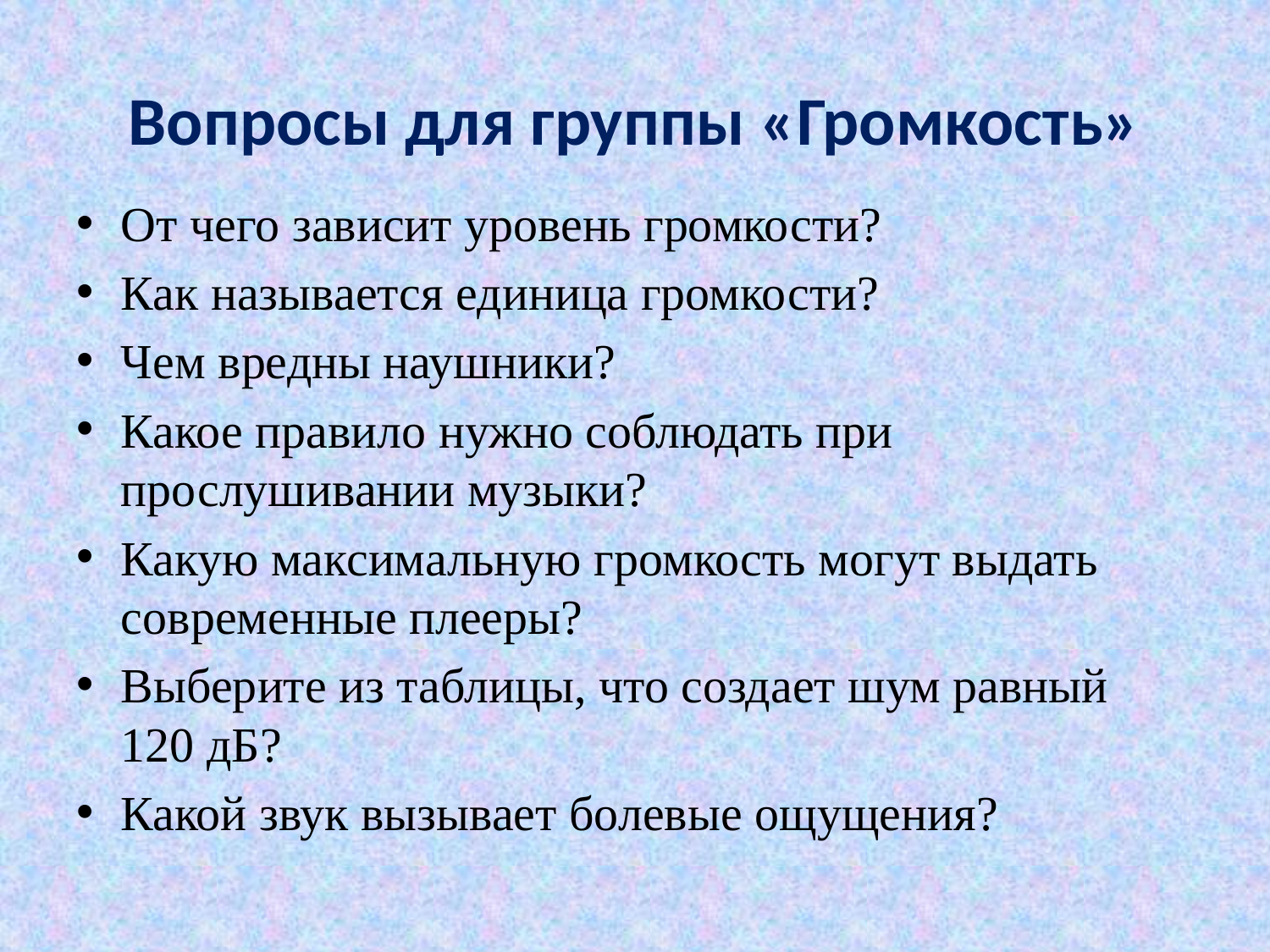

# Вопросы для группы «Громкость»
От чего зависит уровень громкости?
Как называется единица громкости?
Чем вредны наушники?
Какое правило нужно соблюдать при прослушивании музыки?
Какую максимальную громкость могут выдать современные плееры?
Выберите из таблицы, что создает шум равный 120 дБ?
Какой звук вызывает болевые ощущения?